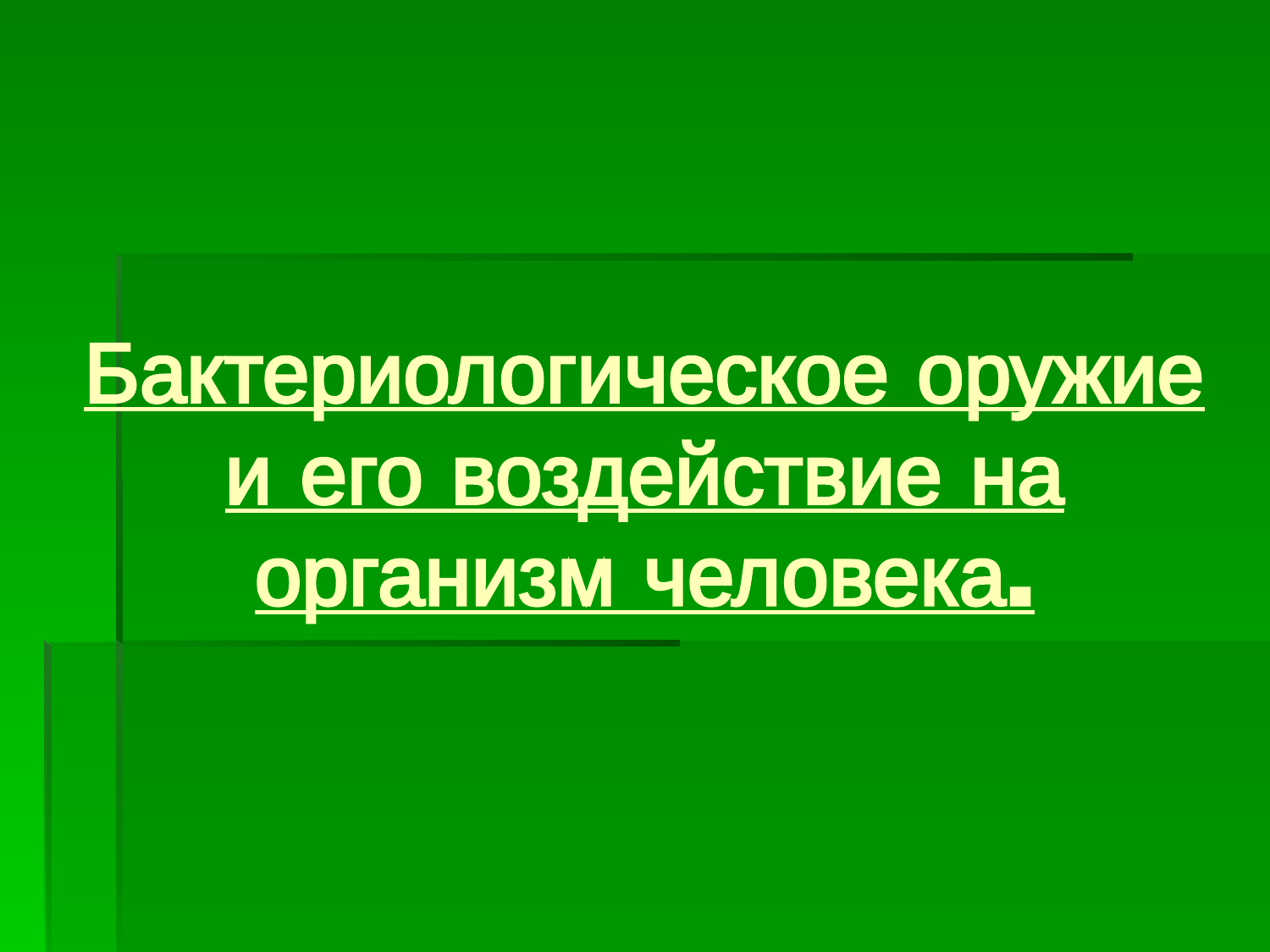

# Бактериологическое оружие и его воздействие на организм человека.